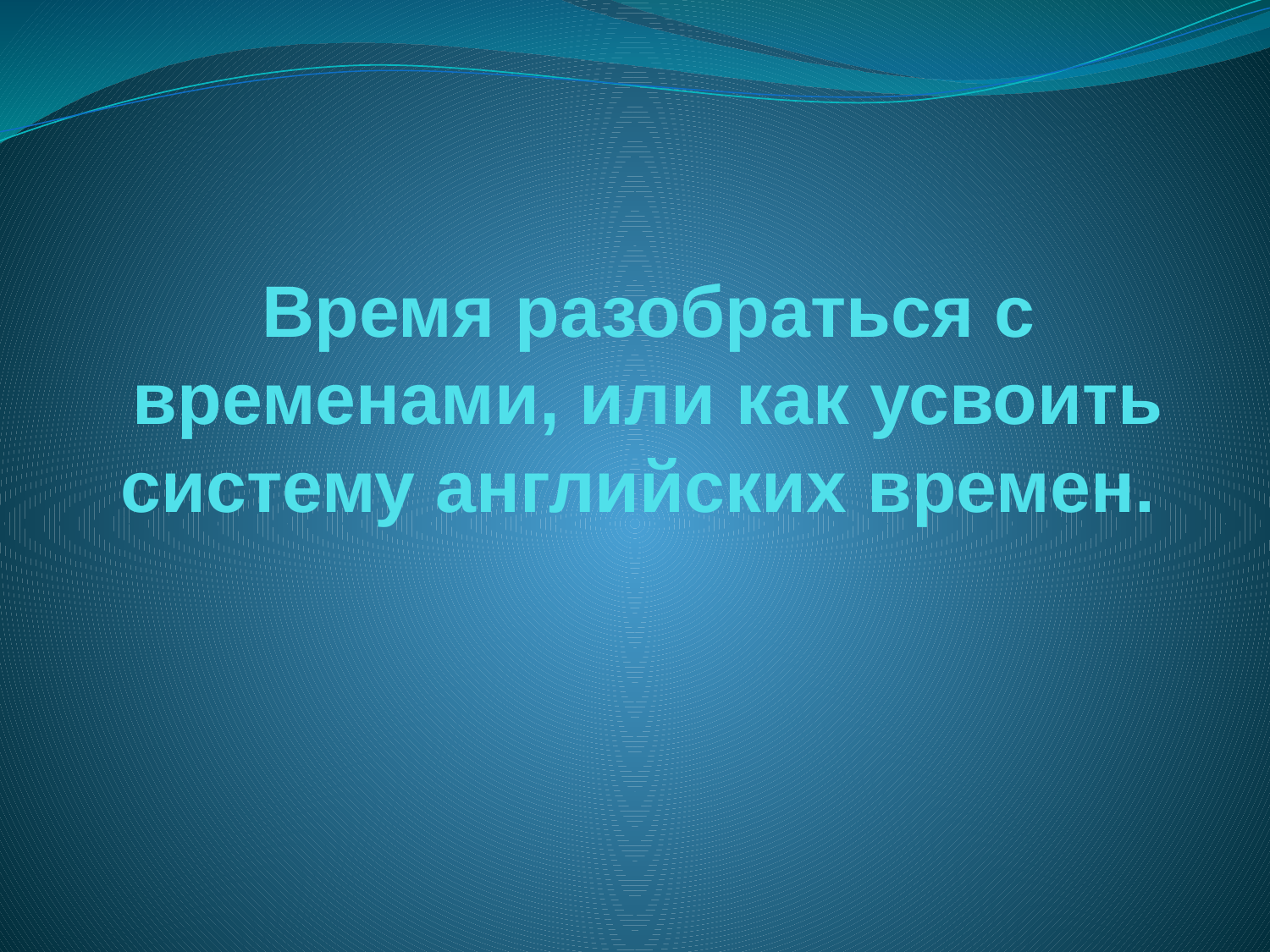

# Время разобраться с временами, или как усвоить систему английских времен.